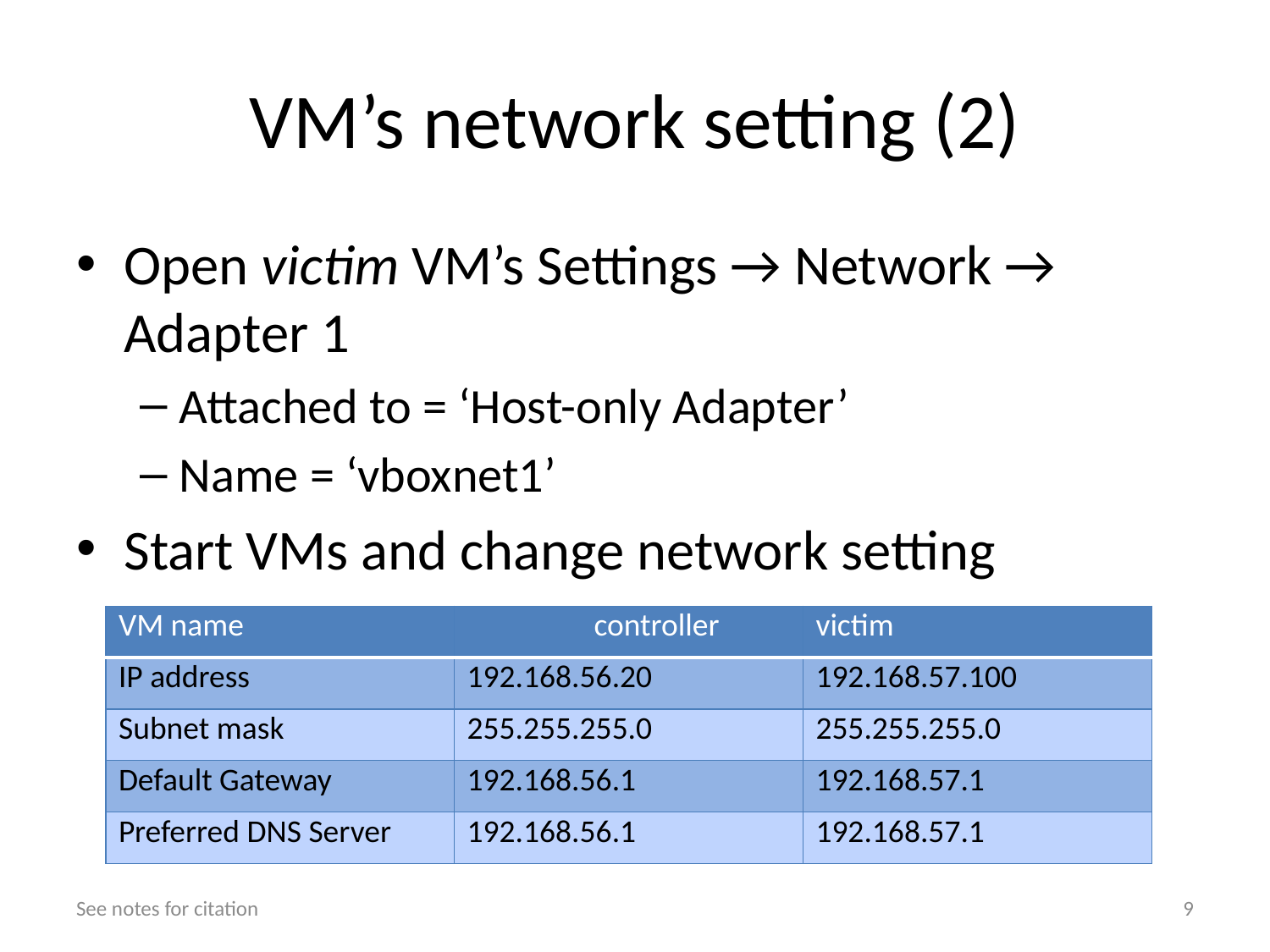

# VM’s network setting (2)
Open victim VM’s Settings → Network → Adapter 1
Attached to = ‘Host-only Adapter’
Name = ‘vboxnet1’
Start VMs and change network setting

| VM name | controller | victim |
| --- | --- | --- |
| IP address | 192.168.56.20 | 192.168.57.100 |
| Subnet mask | 255.255.255.0 | 255.255.255.0 |
| Default Gateway | 192.168.56.1 | 192.168.57.1 |
| Preferred DNS Server | 192.168.56.1 | 192.168.57.1 |
See notes for citation
9